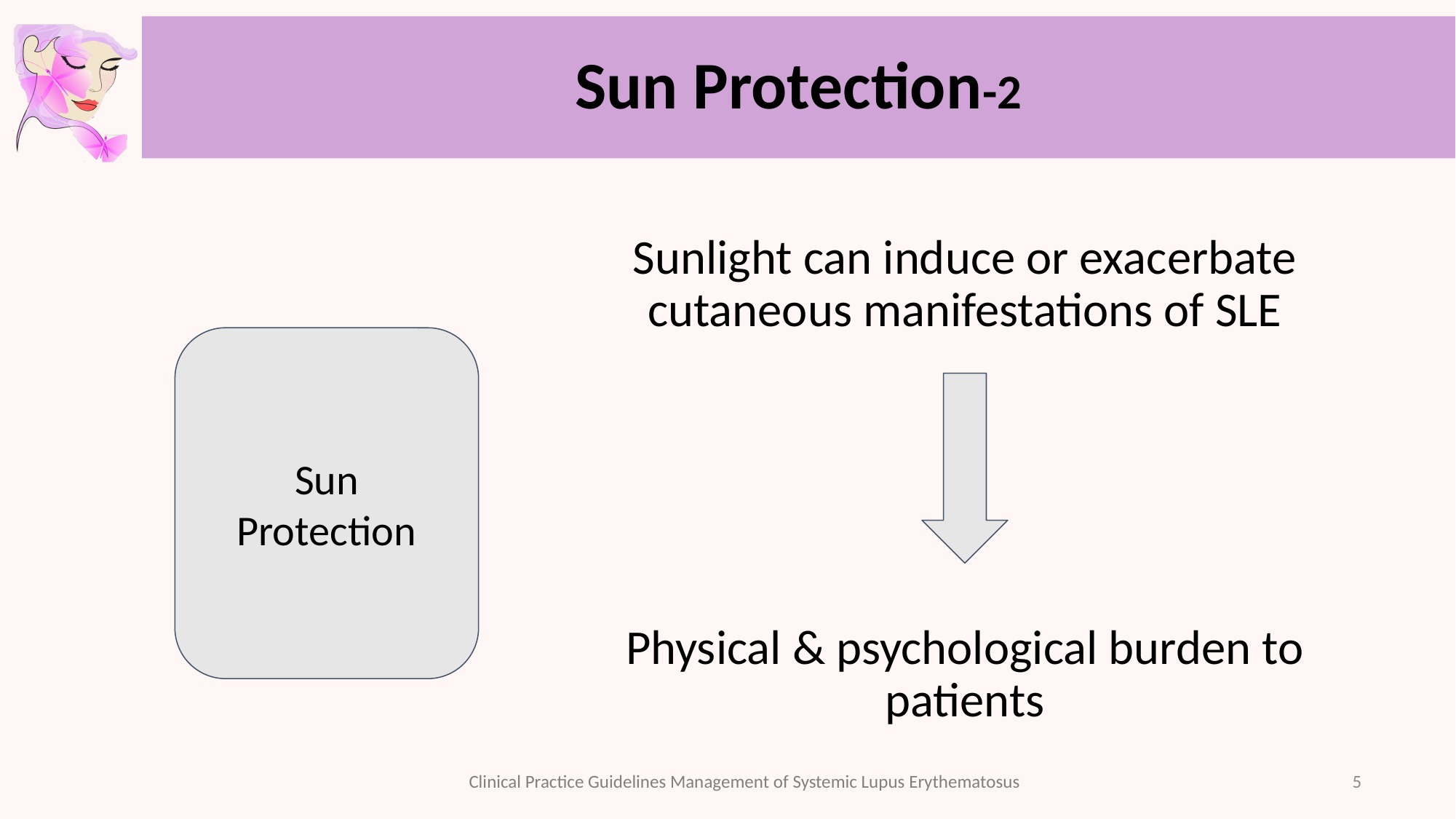

# Sun Protection-2
Sunlight can induce or exacerbate cutaneous manifestations of SLE

Physical & psychological burden to patients
Sun Protection

5